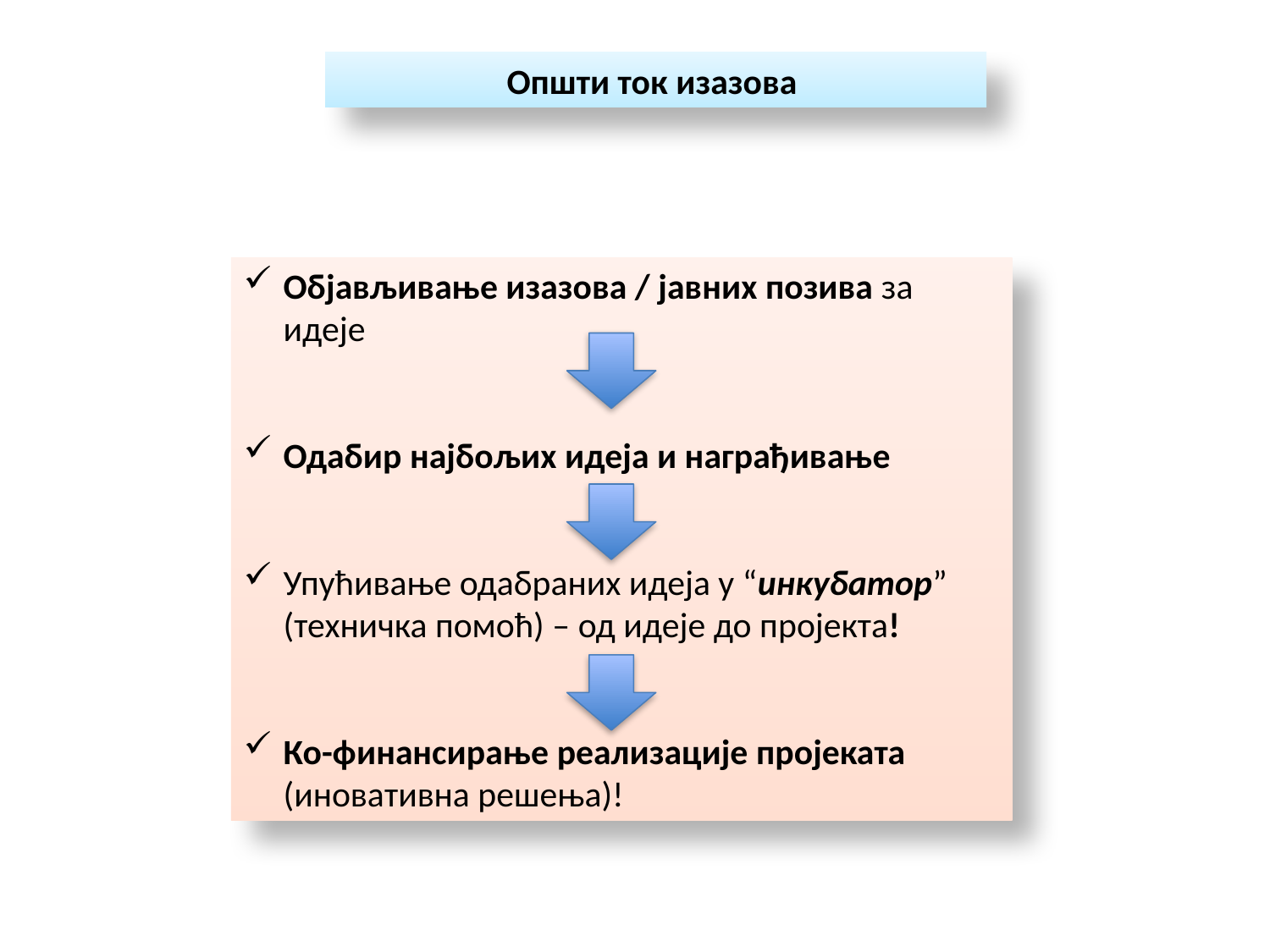

Општи ток изазова
Објављивање изазова / јавних позива за идеје

Одабир најбољих идеја и награђивање

Упућивање одабраних идеја у “инкубатор” (техничка помоћ) – од идеје до пројекта!

Ко-финансирање реализације пројеката (иновативна решења)!